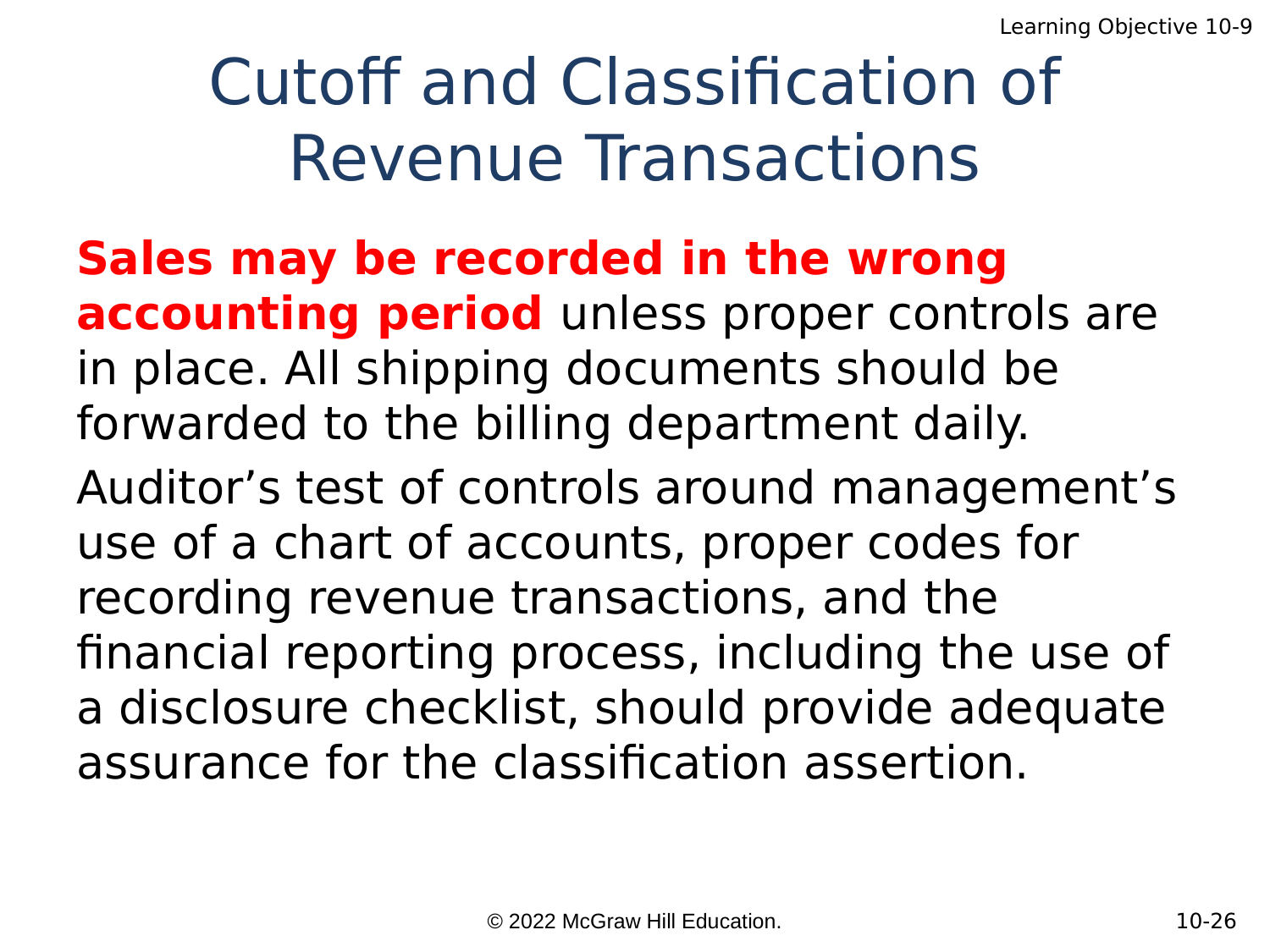

Learning Objective 10-9
# Cutoff and Classification of Revenue Transactions
Sales may be recorded in the wrong accounting period unless proper controls are in place. All shipping documents should be forwarded to the billing department daily.
Auditor’s test of controls around management’s use of a chart of accounts, proper codes for recording revenue transactions, and the financial reporting process, including the use of a disclosure checklist, should provide adequate assurance for the classification assertion.